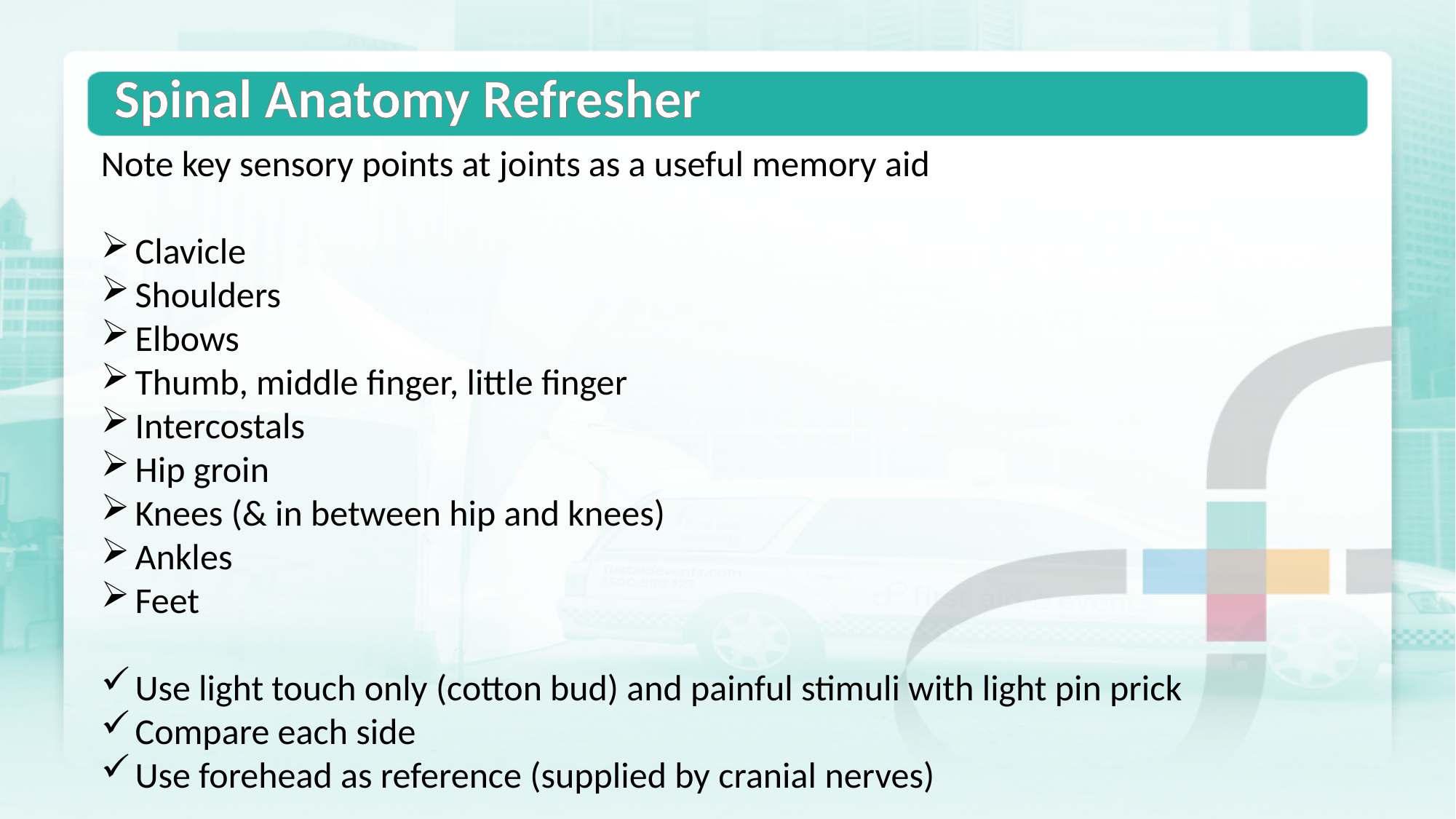

Spinal Anatomy Refresher
Note key sensory points at joints as a useful memory aid

Clavicle
Shoulders
Elbows
Thumb, middle finger, little finger
Intercostals
Hip groin
Knees (& in between hip and knees)
Ankles
Feet

Use light touch only (cotton bud) and painful stimuli with light pin prick
Compare each side
Use forehead as reference (supplied by cranial nerves)